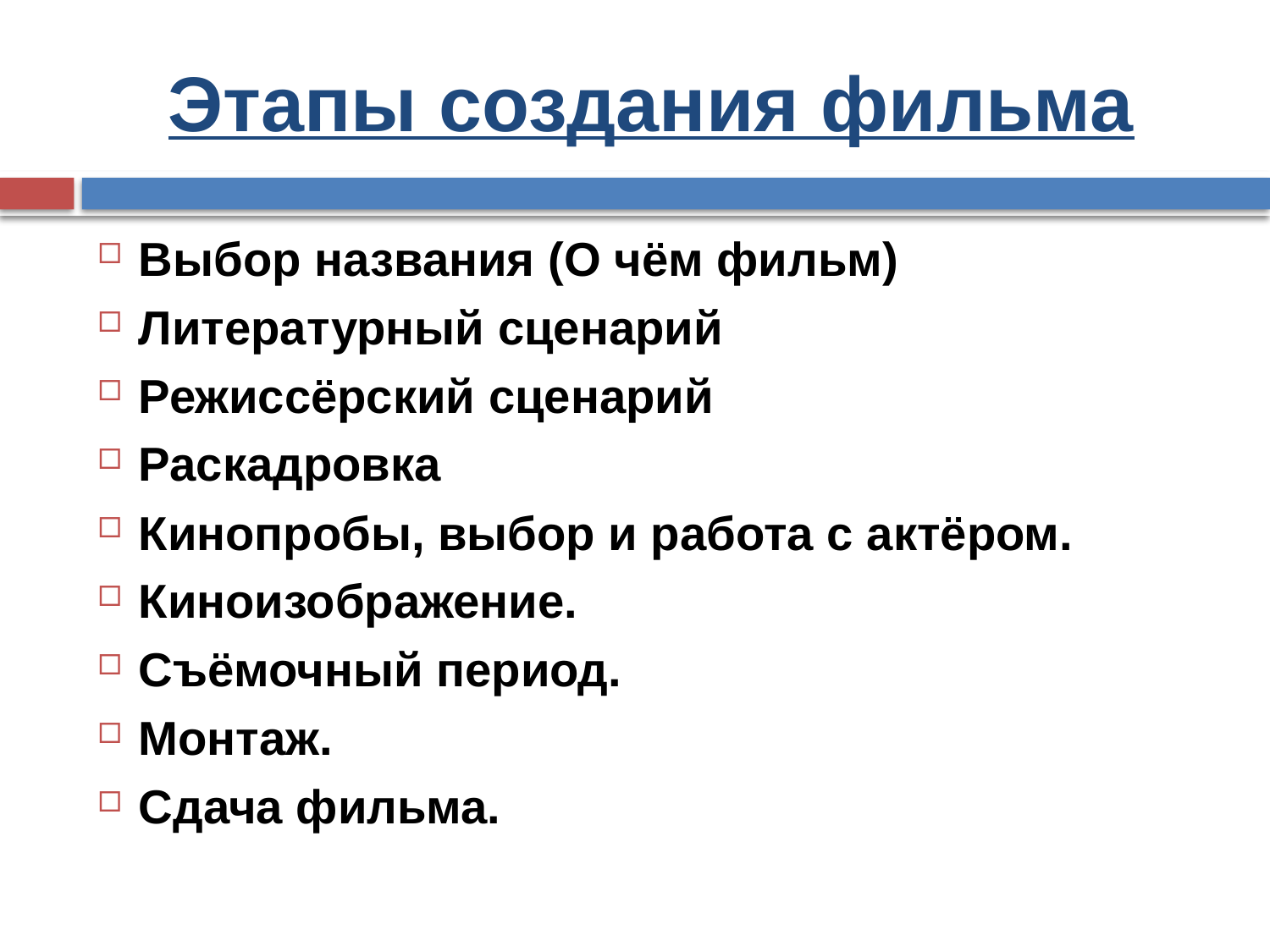

# Этапы создания фильма
Выбор названия (О чём фильм)
Литературный сценарий
Режиссёрский сценарий
Раскадровка
Кинопробы, выбор и работа с актёром.
Киноизображение.
Съёмочный период.
Монтаж.
Сдача фильма.